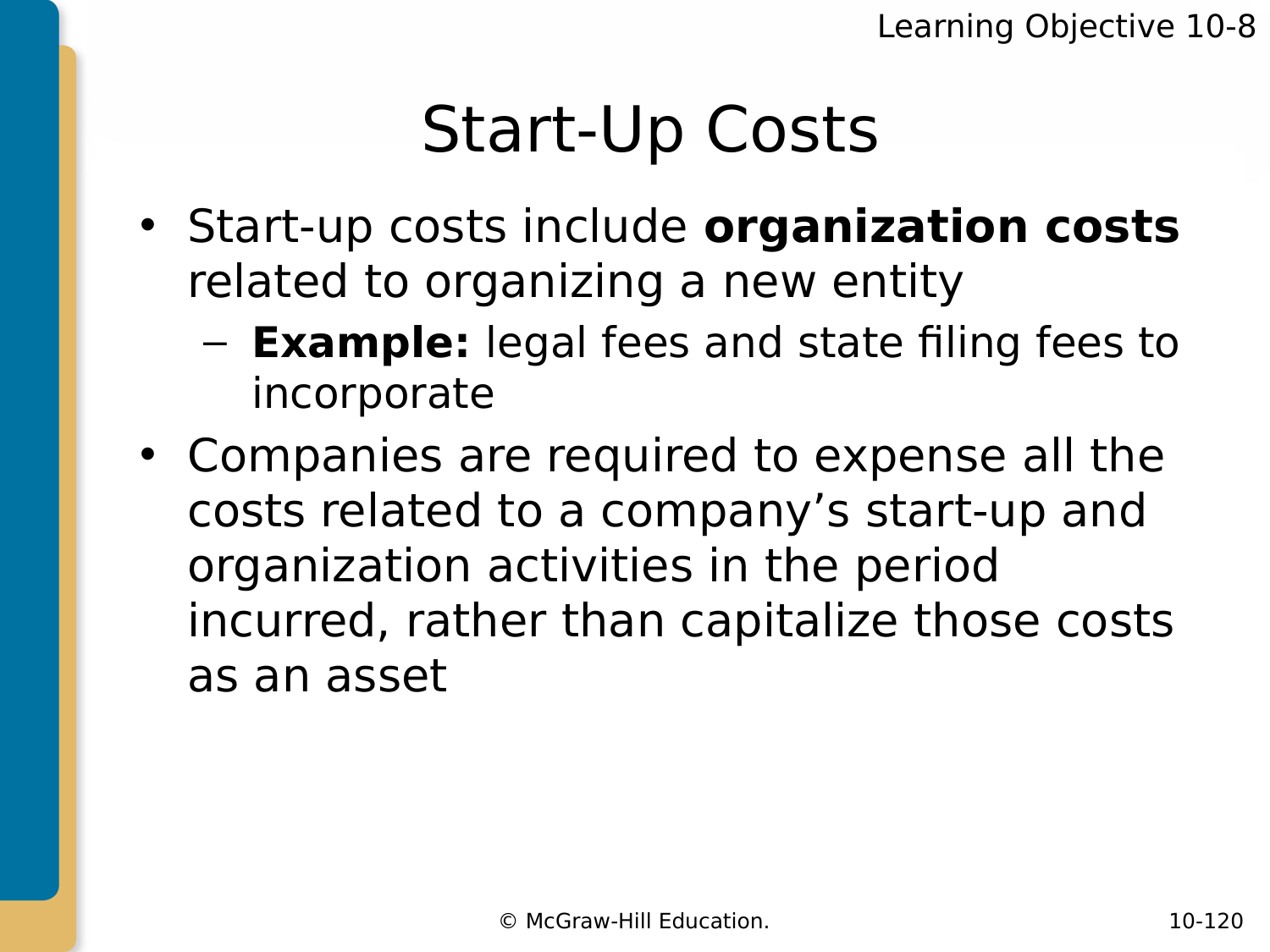

Learning Objective 10-8
# Start-Up Costs
Start-up costs include organization costs related to organizing a new entity
Example: legal fees and state filing fees to incorporate
Companies are required to expense all the costs related to a company’s start-up and organization activities in the period incurred, rather than capitalize those costs as an asset